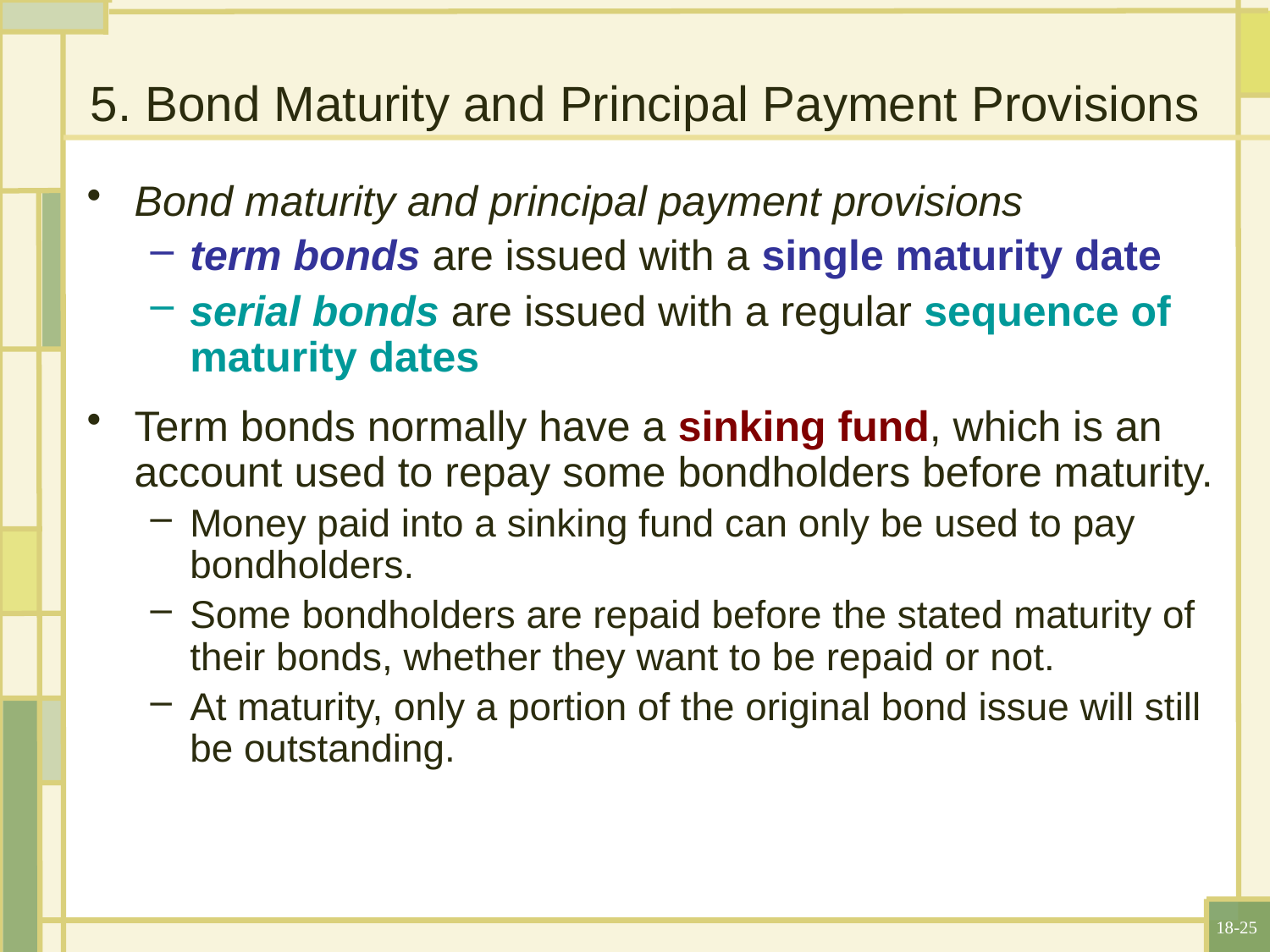

5. Bond Maturity and Principal Payment Provisions

Bond maturity and principal payment provisions
term bonds are issued with a single maturity date
serial bonds are issued with a regular sequence of maturity dates
Term bonds normally have a sinking fund, which is an account used to repay some bondholders before maturity.
Money paid into a sinking fund can only be used to pay bondholders.
Some bondholders are repaid before the stated maturity of their bonds, whether they want to be repaid or not.
At maturity, only a portion of the original bond issue will still be outstanding.